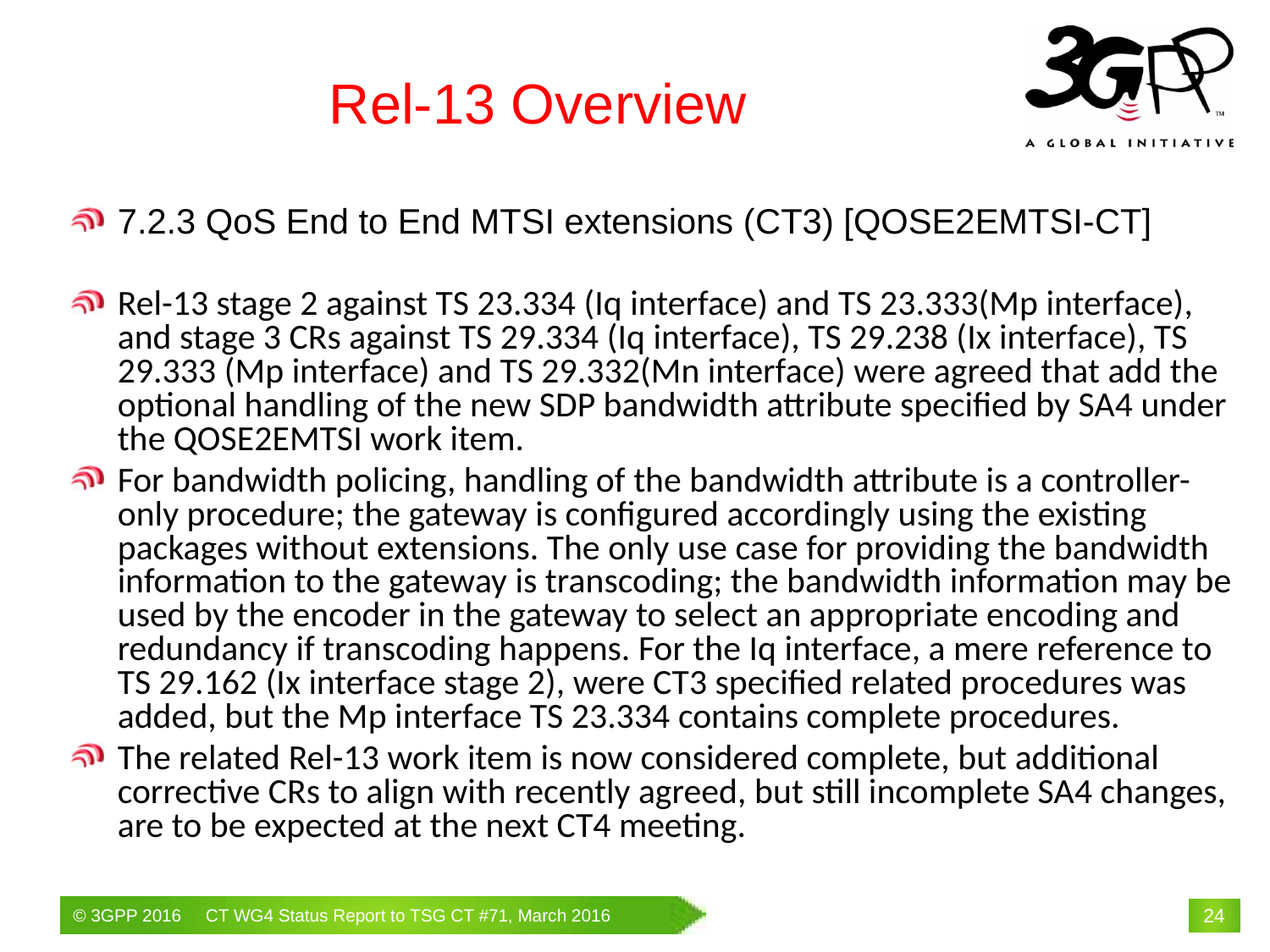

# Rel-13 Overview
7.2.3 QoS End to End MTSI extensions (CT3) [QOSE2EMTSI-CT]

Rel-13 stage 2 against TS 23.334 (Iq interface) and TS 23.333(Mp interface), and stage 3 CRs against TS 29.334 (Iq interface), TS 29.238 (Ix interface), TS 29.333 (Mp interface) and TS 29.332(Mn interface) were agreed that add the optional handling of the new SDP bandwidth attribute specified by SA4 under the QOSE2EMTSI work item.
For bandwidth policing, handling of the bandwidth attribute is a controller-only procedure; the gateway is configured accordingly using the existing packages without extensions. The only use case for providing the bandwidth information to the gateway is transcoding; the bandwidth information may be used by the encoder in the gateway to select an appropriate encoding and redundancy if transcoding happens. For the Iq interface, a mere reference to TS 29.162 (Ix interface stage 2), were CT3 specified related procedures was added, but the Mp interface TS 23.334 contains complete procedures.
The related Rel-13 work item is now considered complete, but additional corrective CRs to align with recently agreed, but still incomplete SA4 changes, are to be expected at the next CT4 meeting.